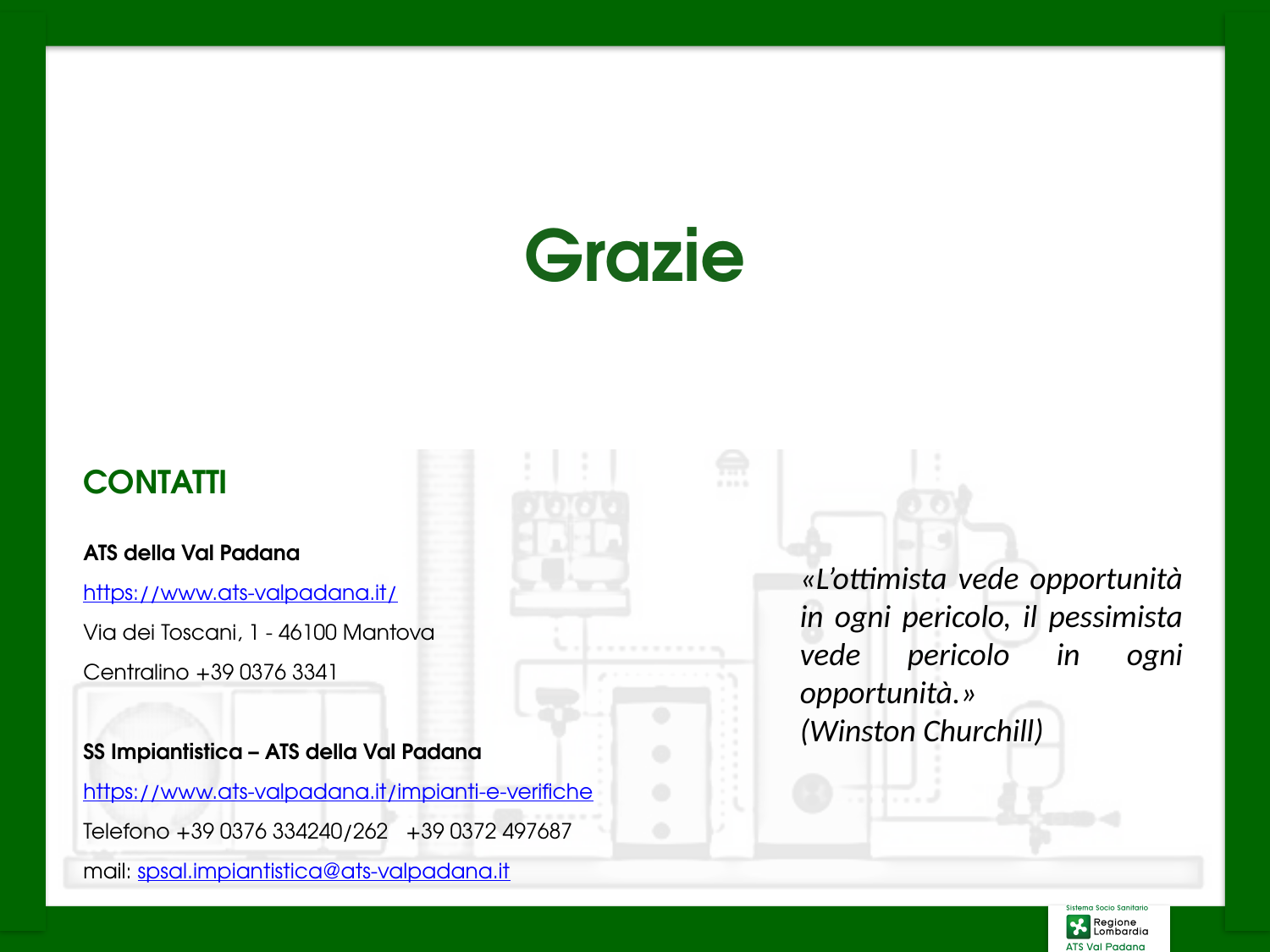

Grazie
CONTATTI
ATS della Val Padana
https://www.ats-valpadana.it/
Via dei Toscani, 1 - 46100 Mantova
Centralino +39 0376 3341

SS Impiantistica – ATS della Val Padana
https://www.ats-valpadana.it/impianti-e-verifiche
Telefono +39 0376 334240/262   +39 0372 497687
mail: spsal.impiantistica@ats-valpadana.it
«L’ottimista vede opportunità in ogni pericolo, il pessimista vede pericolo in ogni opportunità.»
(Winston Churchill)